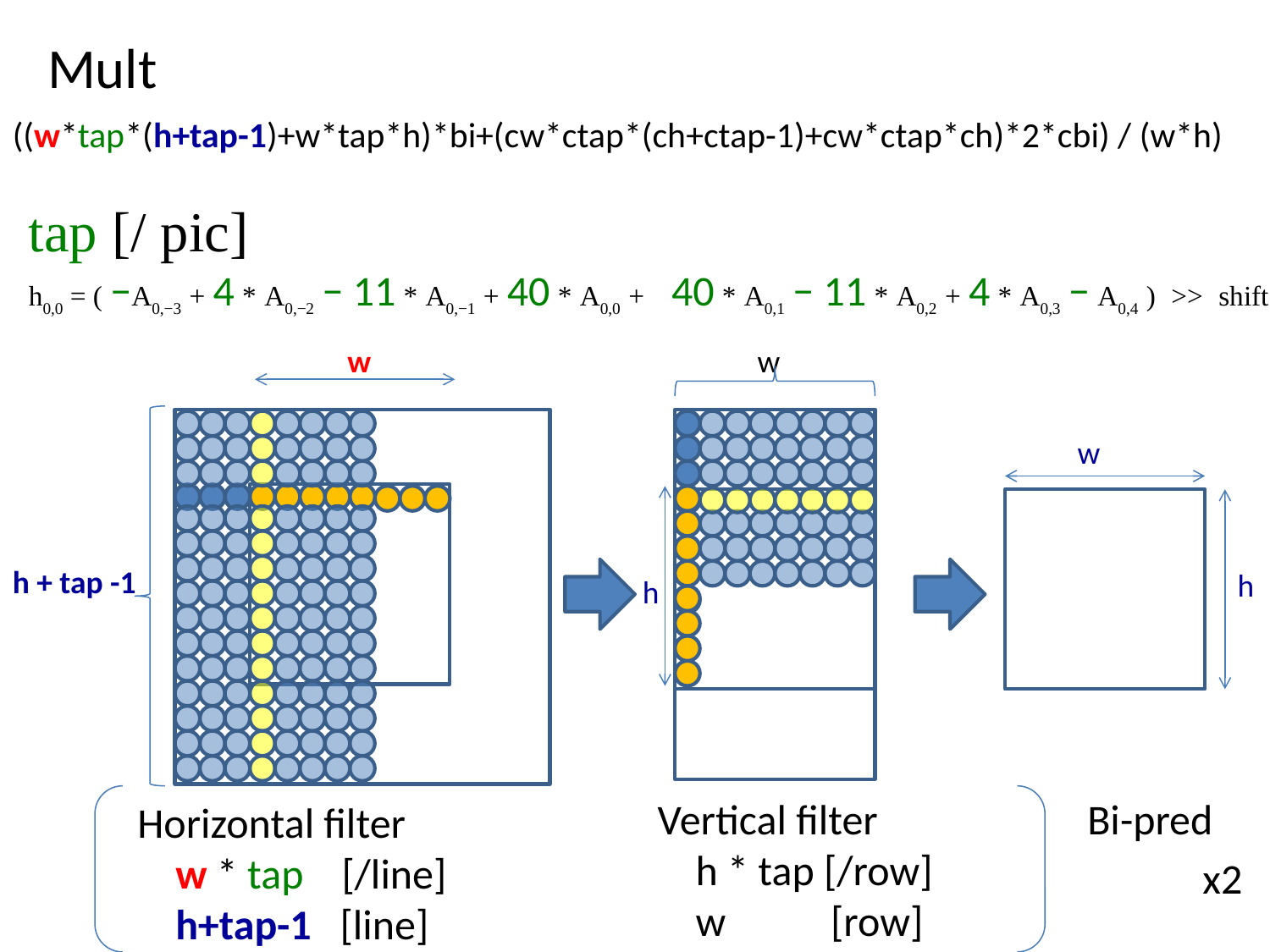

Mult
((w*tap*(h+tap-1)+w*tap*h)*bi+(cw*ctap*(ch+ctap-1)+cw*ctap*ch)*2*cbi) / (w*h)
tap [/ pic]
h0,0 = ( −A0,−3 + 4 * A0,−2 − 11 * A0,−1 + 40 * A0,0 +	 40 * A0,1 − 11 * A0,2 + 4 * A0,3 − A0,4 )  >>  shift1

w
w

w

h + tap -1

h

h

Vertical filter
    h * tap [/row]
    w           [row]
Bi-pred
Horizontal filter
    w * tap    [/line]
    h+tap-1   [line]
x2